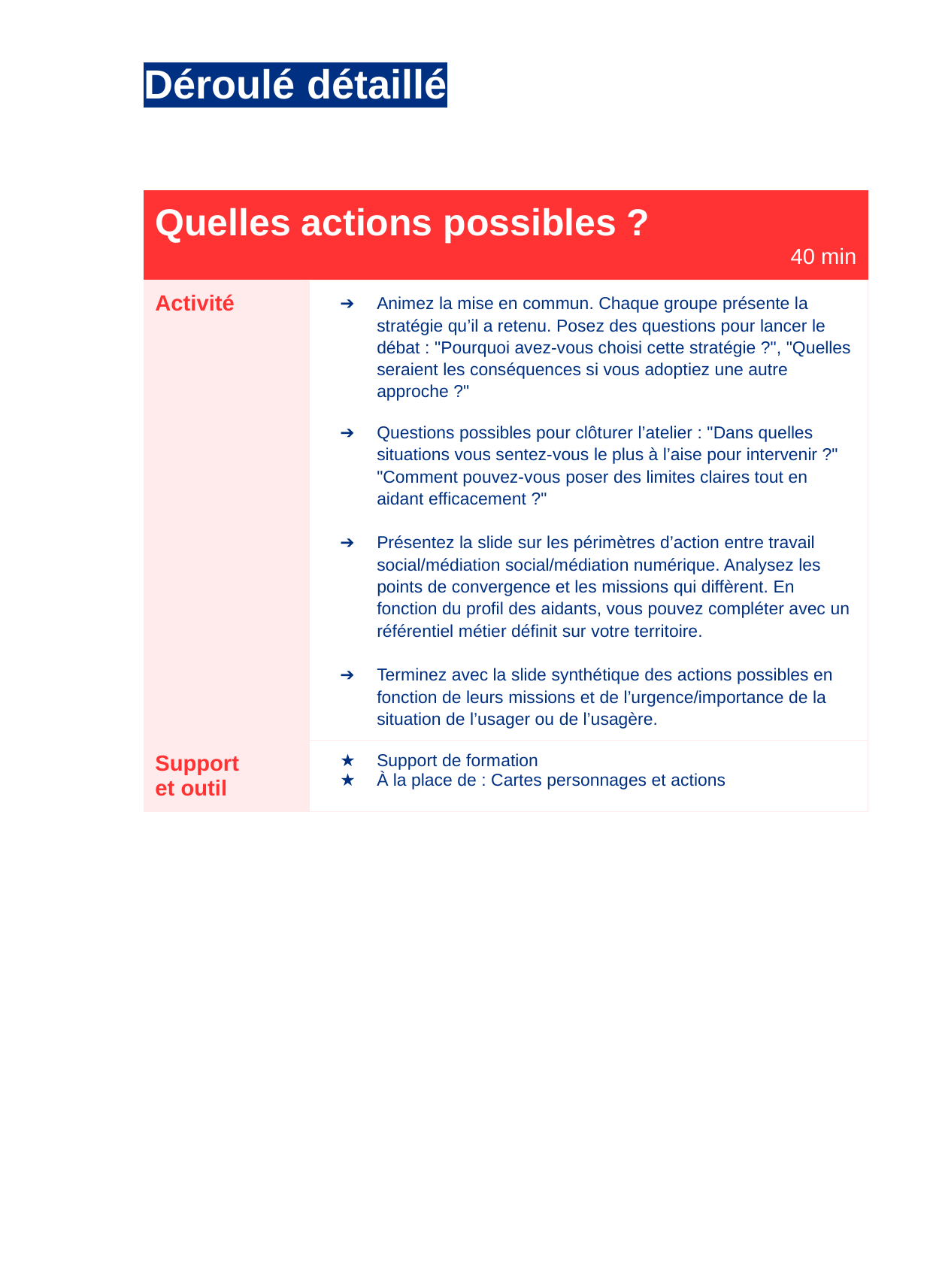

Déroulé détaillé
| Quelles actions possibles ? 40 min |  |
| --- | --- |
| Activité | Animez la mise en commun. Chaque groupe présente la stratégie qu’il a retenu. Posez des questions pour lancer le débat : "Pourquoi avez-vous choisi cette stratégie ?", "Quelles seraient les conséquences si vous adoptiez une autre approche ?" Questions possibles pour clôturer l’atelier : "Dans quelles situations vous sentez-vous le plus à l’aise pour intervenir ?" "Comment pouvez-vous poser des limites claires tout en aidant efficacement ?" Présentez la slide sur les périmètres d’action entre travail social/médiation social/médiation numérique. Analysez les points de convergence et les missions qui diffèrent. En fonction du profil des aidants, vous pouvez compléter avec un référentiel métier définit sur votre territoire. Terminez avec la slide synthétique des actions possibles en fonction de leurs missions et de l’urgence/importance de la situation de l’usager ou de l’usagère. |
| Support et outil | Support de formation À la place de : Cartes personnages et actions |